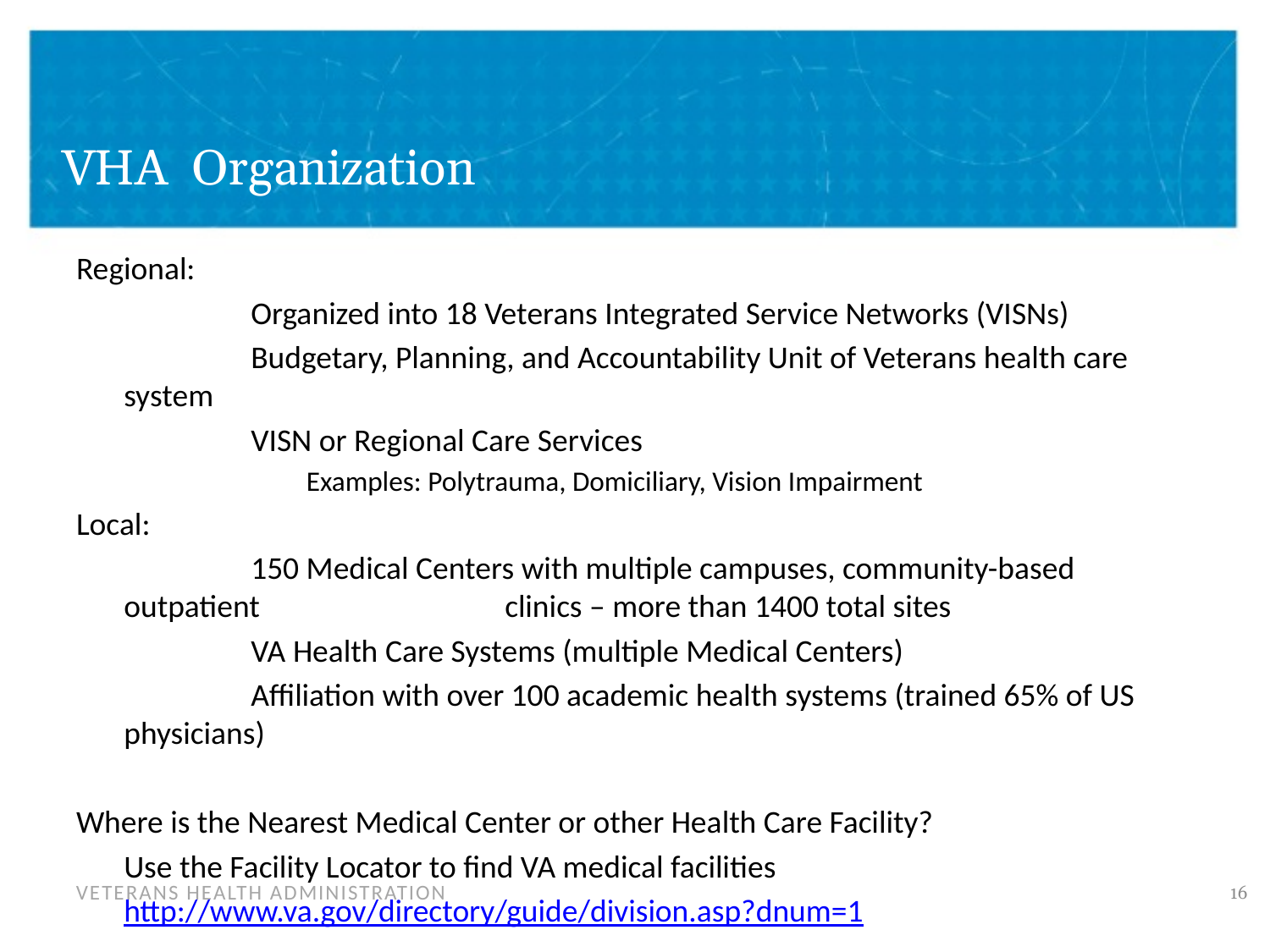

# VHA  Organization
Regional:
		Organized into 18 Veterans Integrated Service Networks (VISNs)
		Budgetary, Planning, and Accountability Unit of Veterans health care system
		VISN or Regional Care Services
		Examples: Polytrauma, Domiciliary, Vision Impairment
Local:
		150 Medical Centers with multiple campuses, community-based outpatient 		clinics – more than 1400 total sites
		VA Health Care Systems (multiple Medical Centers)
		Affiliation with over 100 academic health systems (trained 65% of US physicians)

Where is the Nearest Medical Center or other Health Care Facility?
	Use the Facility Locator to find VA medical facilities
	http://www.va.gov/directory/guide/division.asp?dnum=1

16